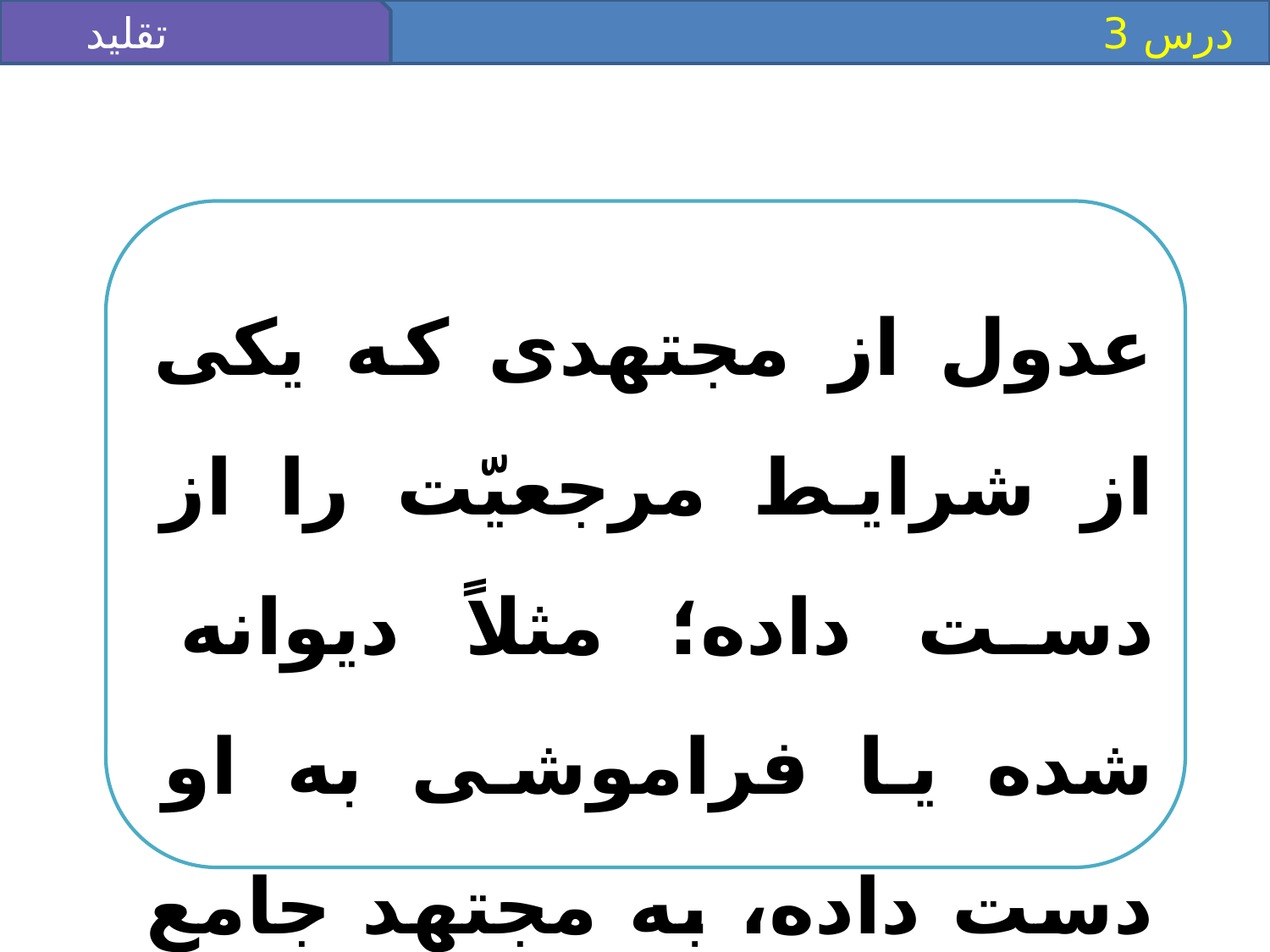

تقليد
 درس 3

عدول از مجتهدى كه يكى از شرايط مرجعيّت را از دست داده؛ مثلاً ديوانه شده يا فراموشى به او دست داده، به مجتهد جامع الشرايط، واجب است.